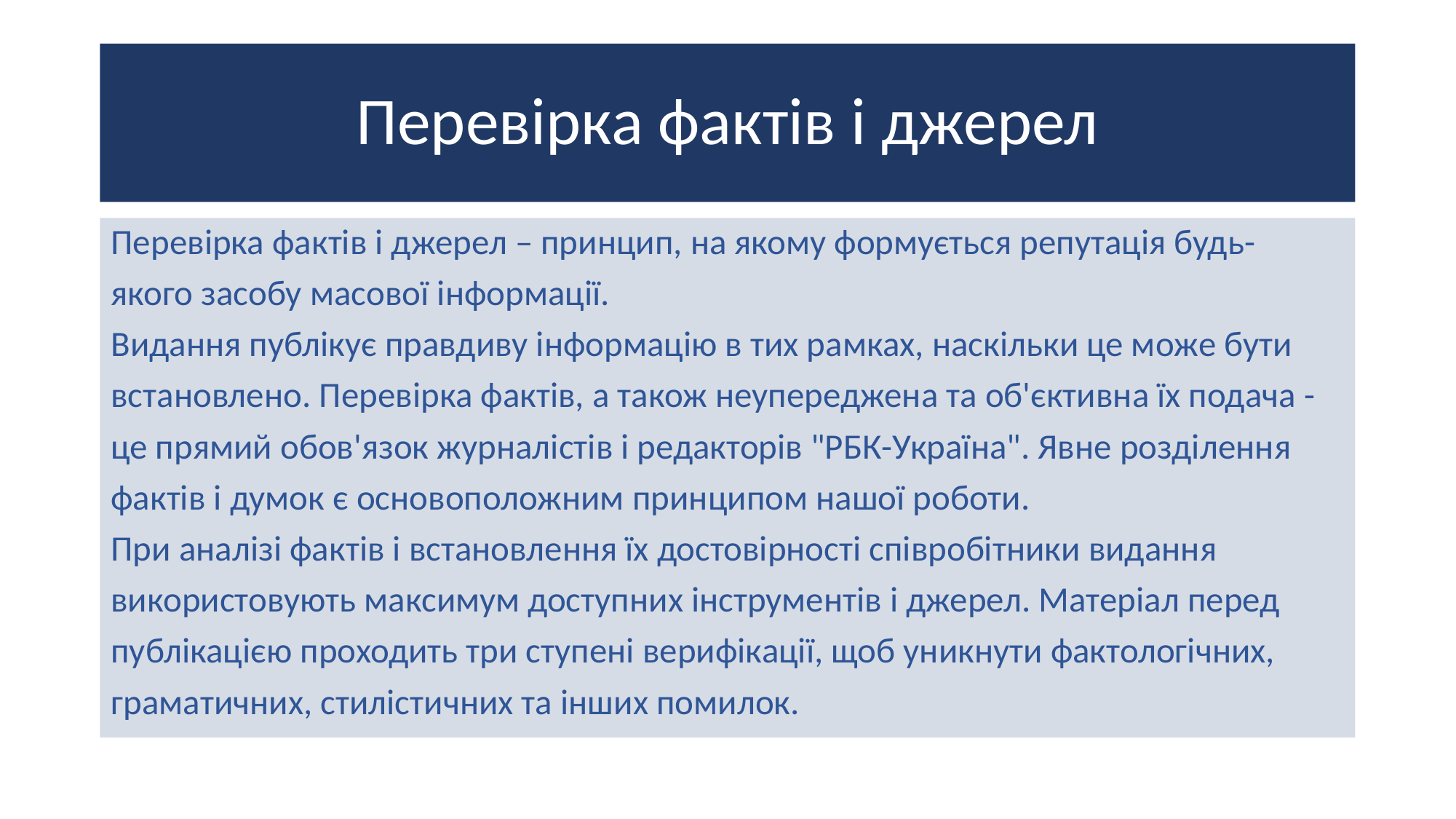

# Перевірка фактів і джерел
Перевірка фактів і джерел – принцип, на якому формується репутація будь-
якого засобу масової інформації.
Видання публікує правдиву інформацію в тих рамках, наскільки це може бути
встановлено. Перевірка фактів, а також неупереджена та об'єктивна їх подача -
це прямий обов'язок журналістів і редакторів "РБК-Україна". Явне розділення
фактів і думок є основоположним принципом нашої роботи.
При аналізі фактів і встановлення їх достовірності співробітники видання
використовують максимум доступних інструментів і джерел. Матеріал перед
публікацією проходить три ступені верифікації, щоб уникнути фактологічних,
граматичних, стилістичних та інших помилок.